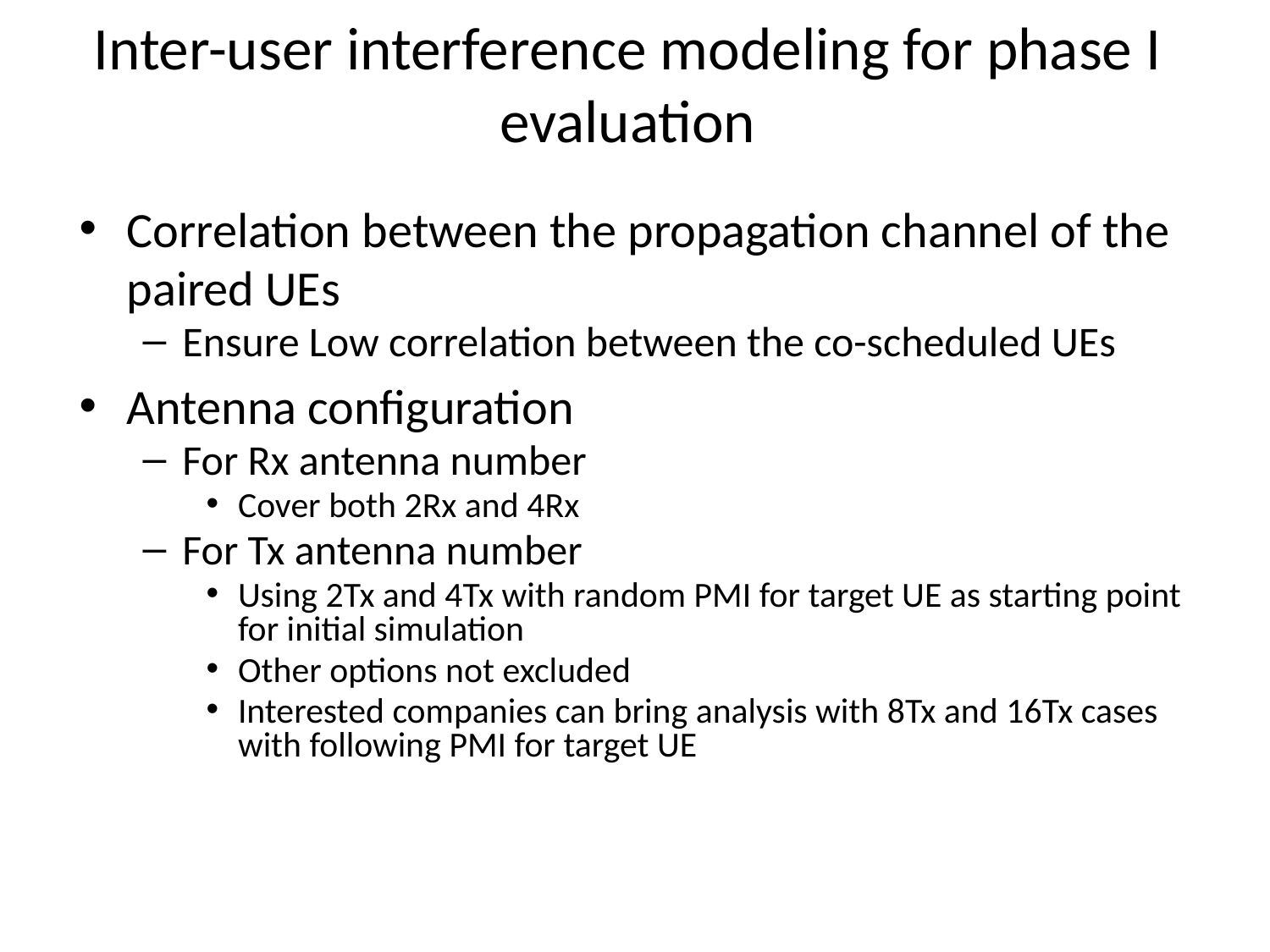

# Inter-user interference modeling for phase I evaluation
Correlation between the propagation channel of the paired UEs
Ensure Low correlation between the co-scheduled UEs
Antenna configuration
For Rx antenna number
Cover both 2Rx and 4Rx
For Tx antenna number
Using 2Tx and 4Tx with random PMI for target UE as starting point for initial simulation
Other options not excluded
Interested companies can bring analysis with 8Tx and 16Tx cases with following PMI for target UE